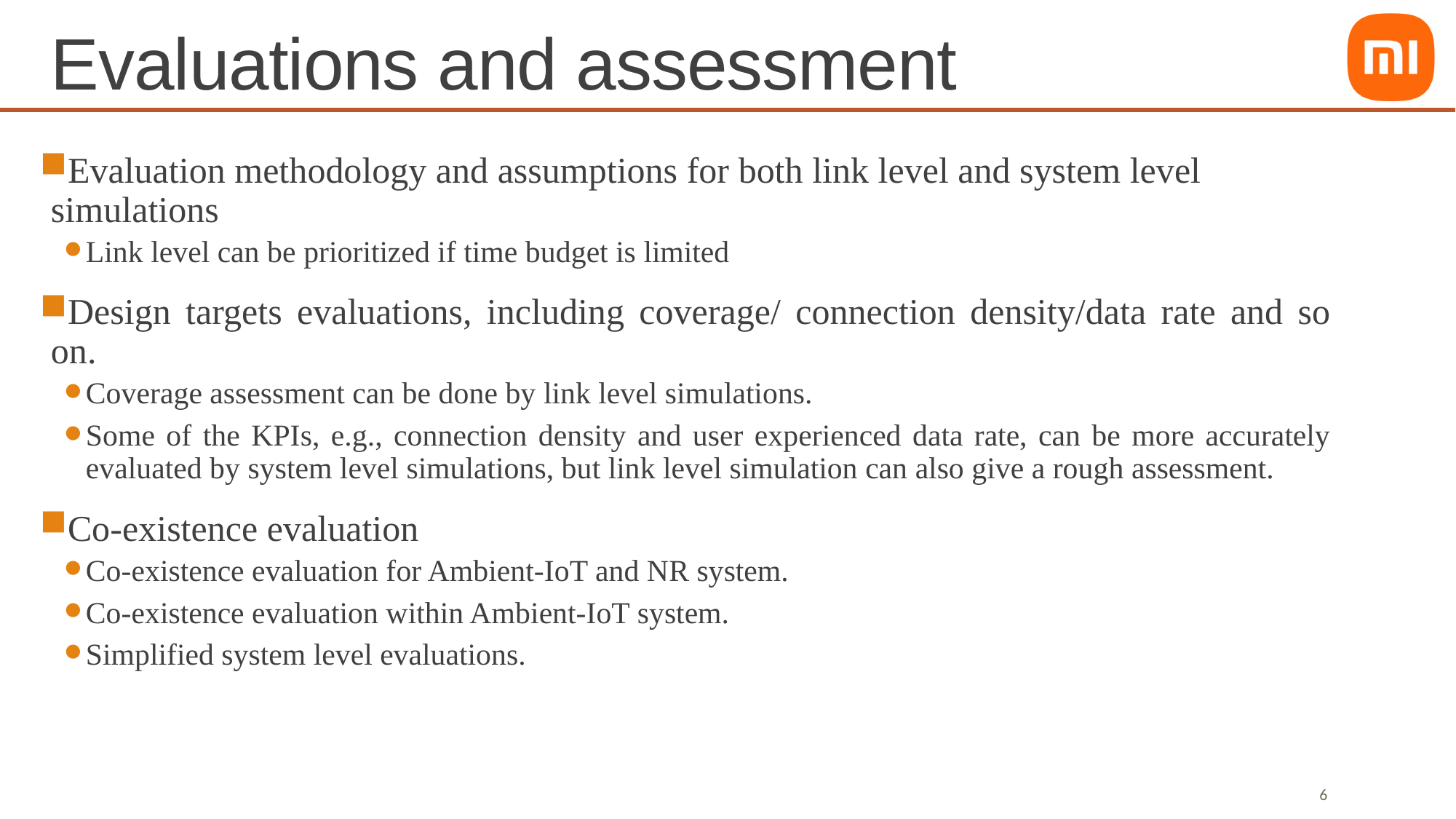

# Evaluations and assessment
Evaluation methodology and assumptions for both link level and system level simulations
Link level can be prioritized if time budget is limited
Design targets evaluations, including coverage/ connection density/data rate and so on.
Coverage assessment can be done by link level simulations.
Some of the KPIs, e.g., connection density and user experienced data rate, can be more accurately evaluated by system level simulations, but link level simulation can also give a rough assessment.
Co-existence evaluation
Co-existence evaluation for Ambient-IoT and NR system.
Co-existence evaluation within Ambient-IoT system.
Simplified system level evaluations.